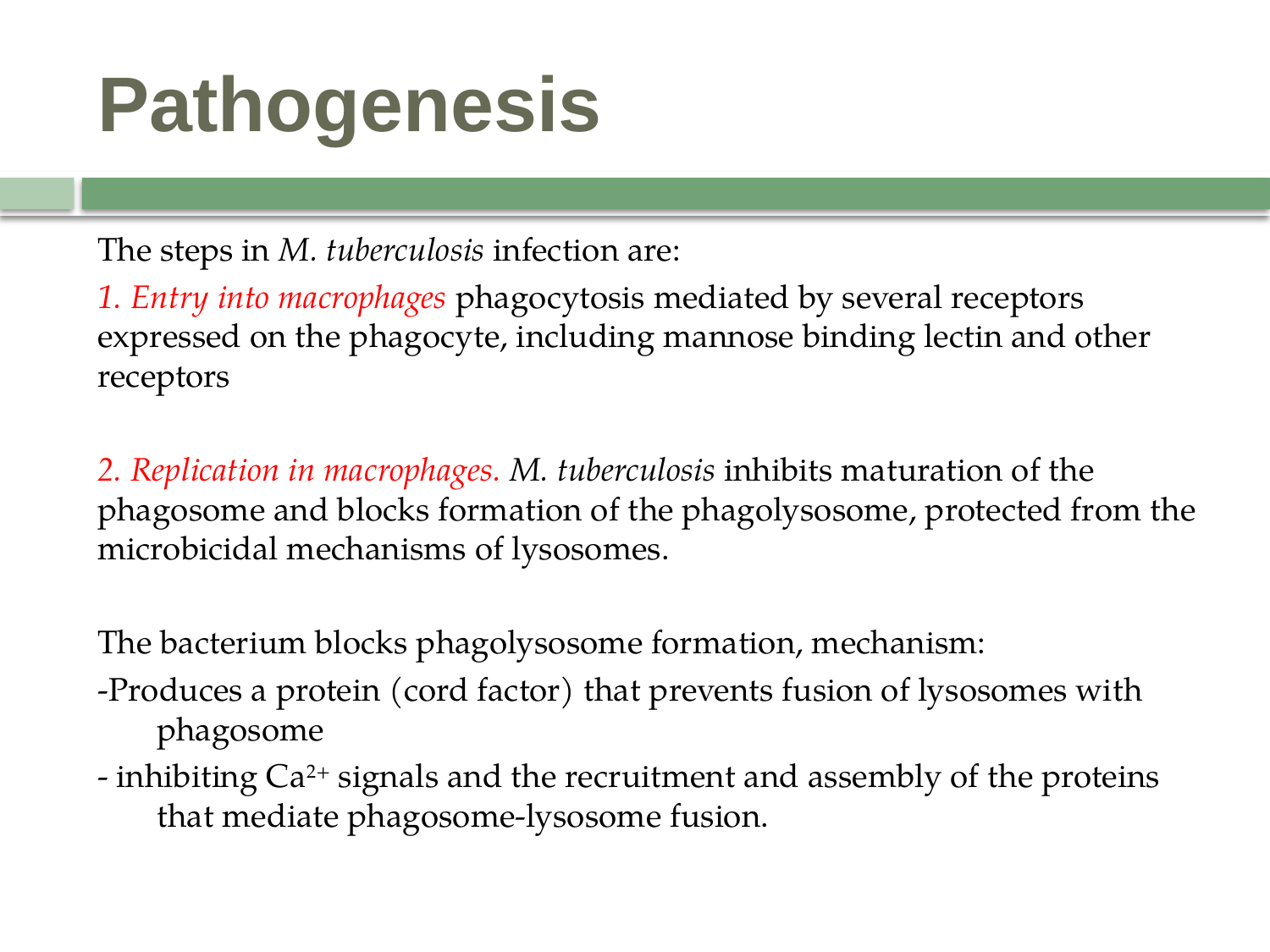

# Pathogenesis
The steps in M. tuberculosis infection are:
1. Entry into macrophages phagocytosis mediated by several receptors expressed on the phagocyte, including mannose binding lectin and other receptors

2. Replication in macrophages. M. tuberculosis inhibits maturation of the phagosome and blocks formation of the phagolysosome, protected from the microbicidal mechanisms of lysosomes.

The bacterium blocks phagolysosome formation, mechanism:
-Produces a protein (cord factor) that prevents fusion of lysosomes with phagosome
- inhibiting Ca2+ signals and the recruitment and assembly of the proteins that mediate phagosome-lysosome fusion.